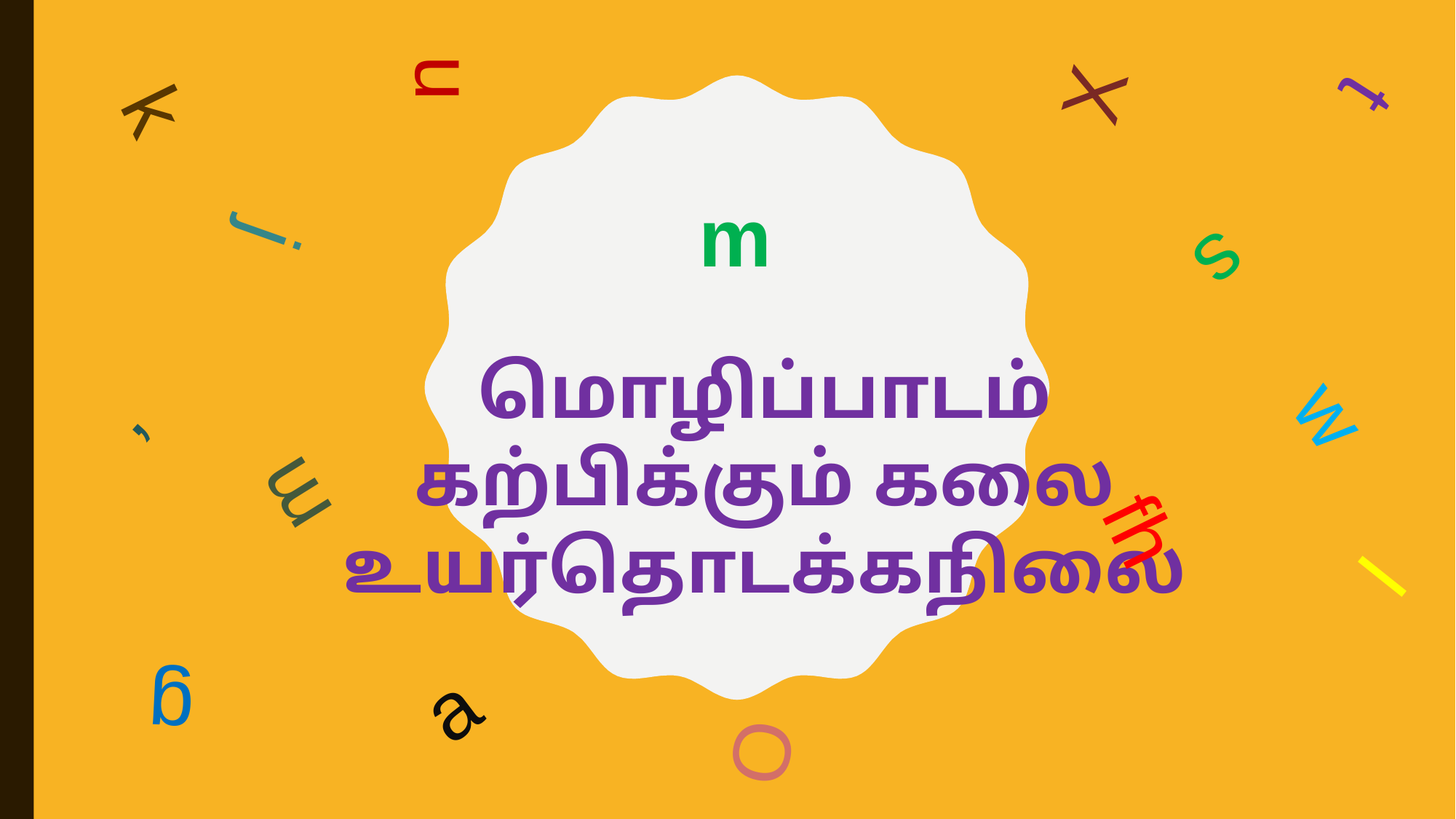

u
X
t
k
m
j
s

மொழிப்பாடம் கற்பிக்கும் கலை
உயர்தொடக்கநிலை
,
w
m
fh
I
a
g
O